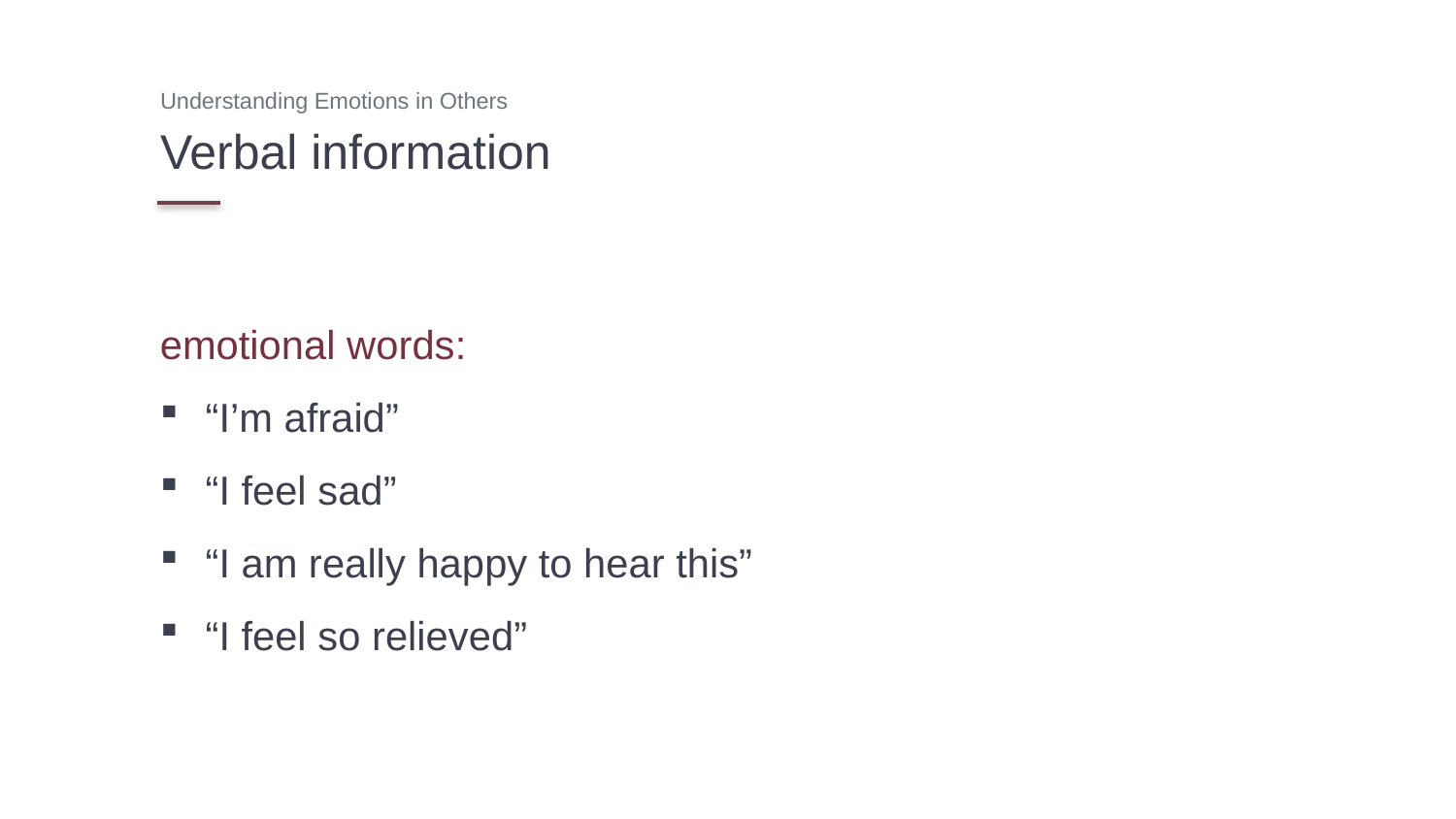

Understanding Emotions in Others
# Verbal information
emotional words:
“I’m afraid”
“I feel sad”
“I am really happy to hear this”
“I feel so relieved”